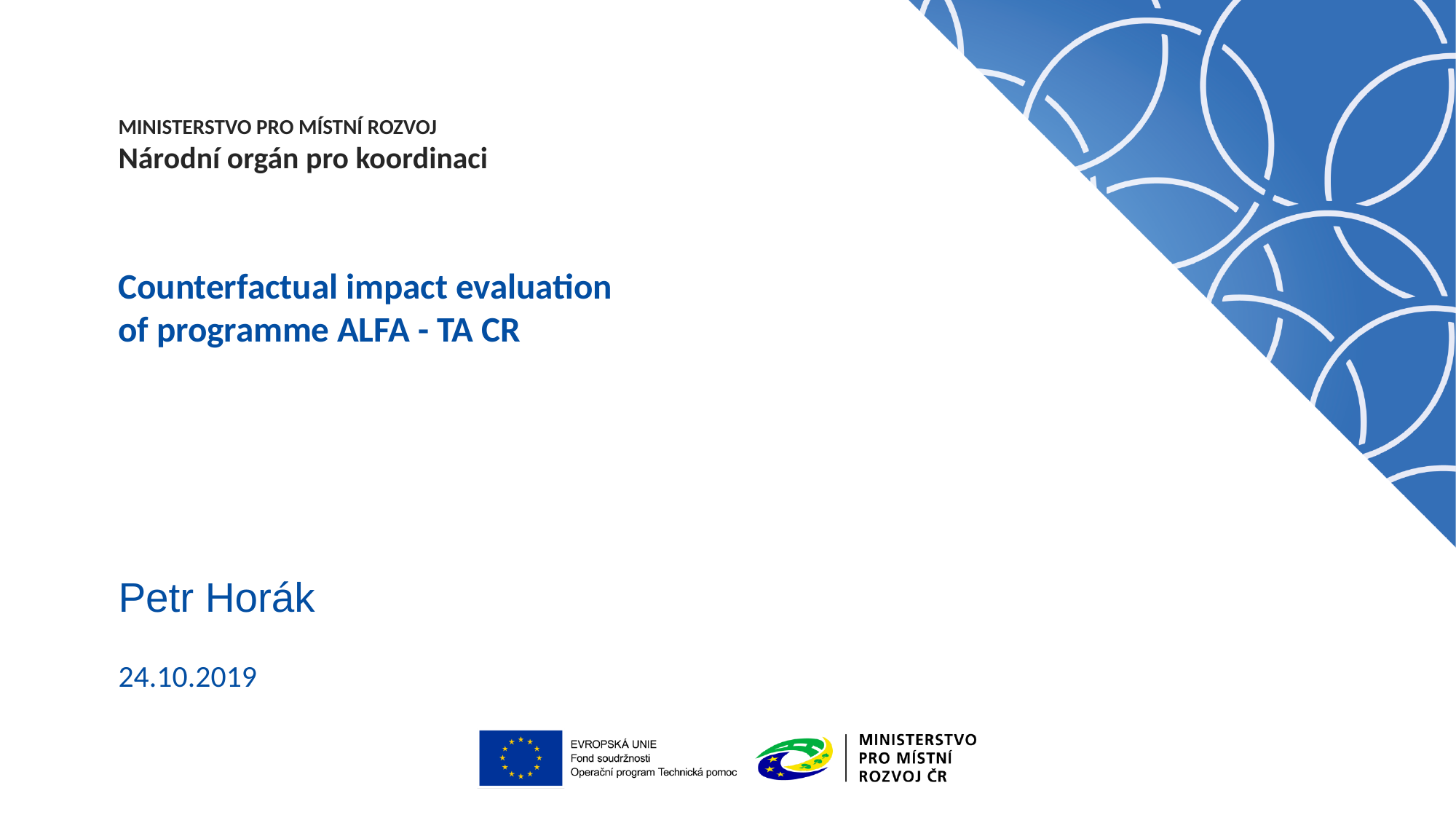

# Counterfactual impact evaluation of programme ALFA - TA CR
Petr Horák
24.10.2019